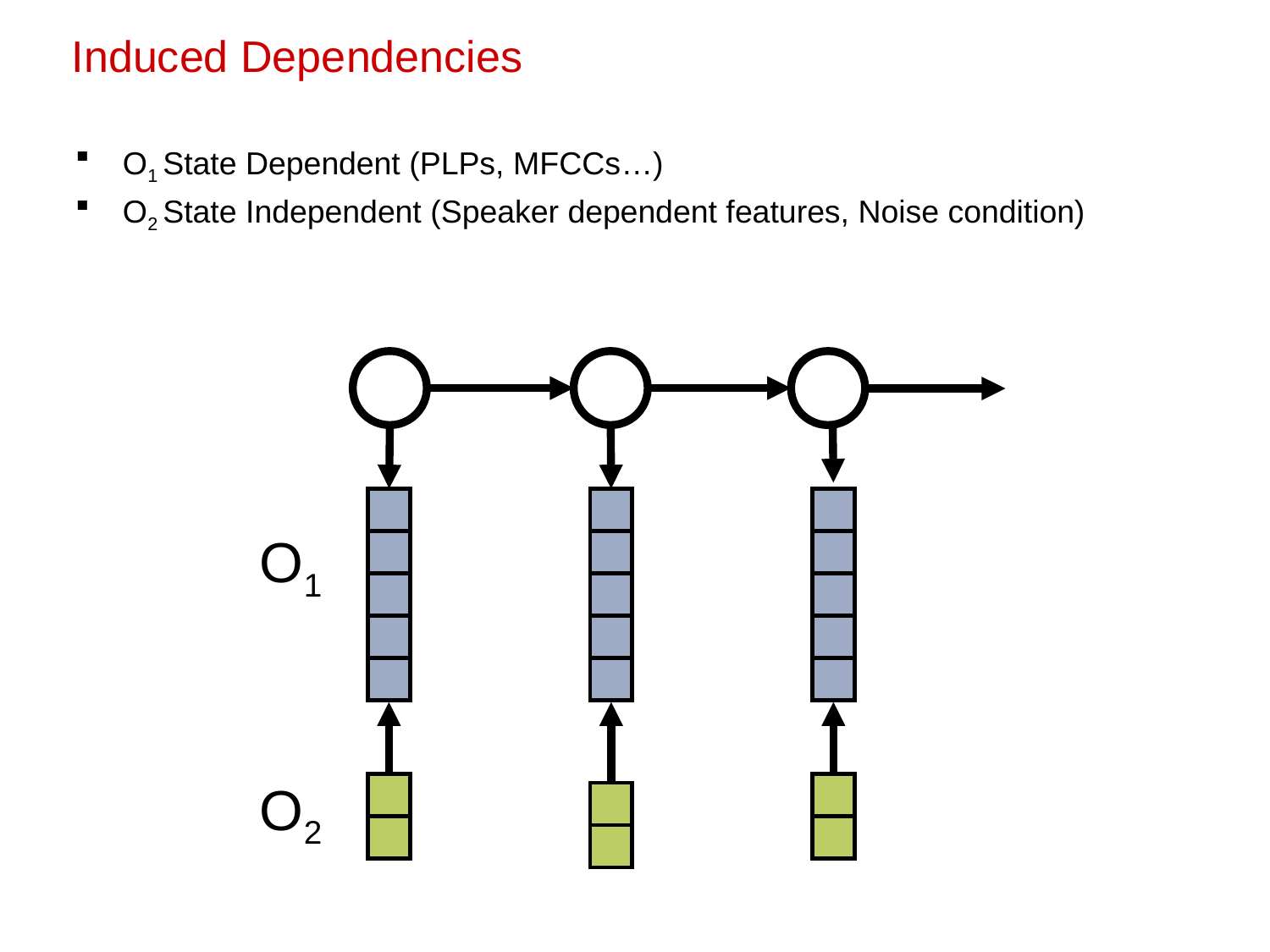

# Induced Dependencies
O1 State Dependent (PLPs, MFCCs…)
O2 State Independent (Speaker dependent features, Noise condition)

O1

O2